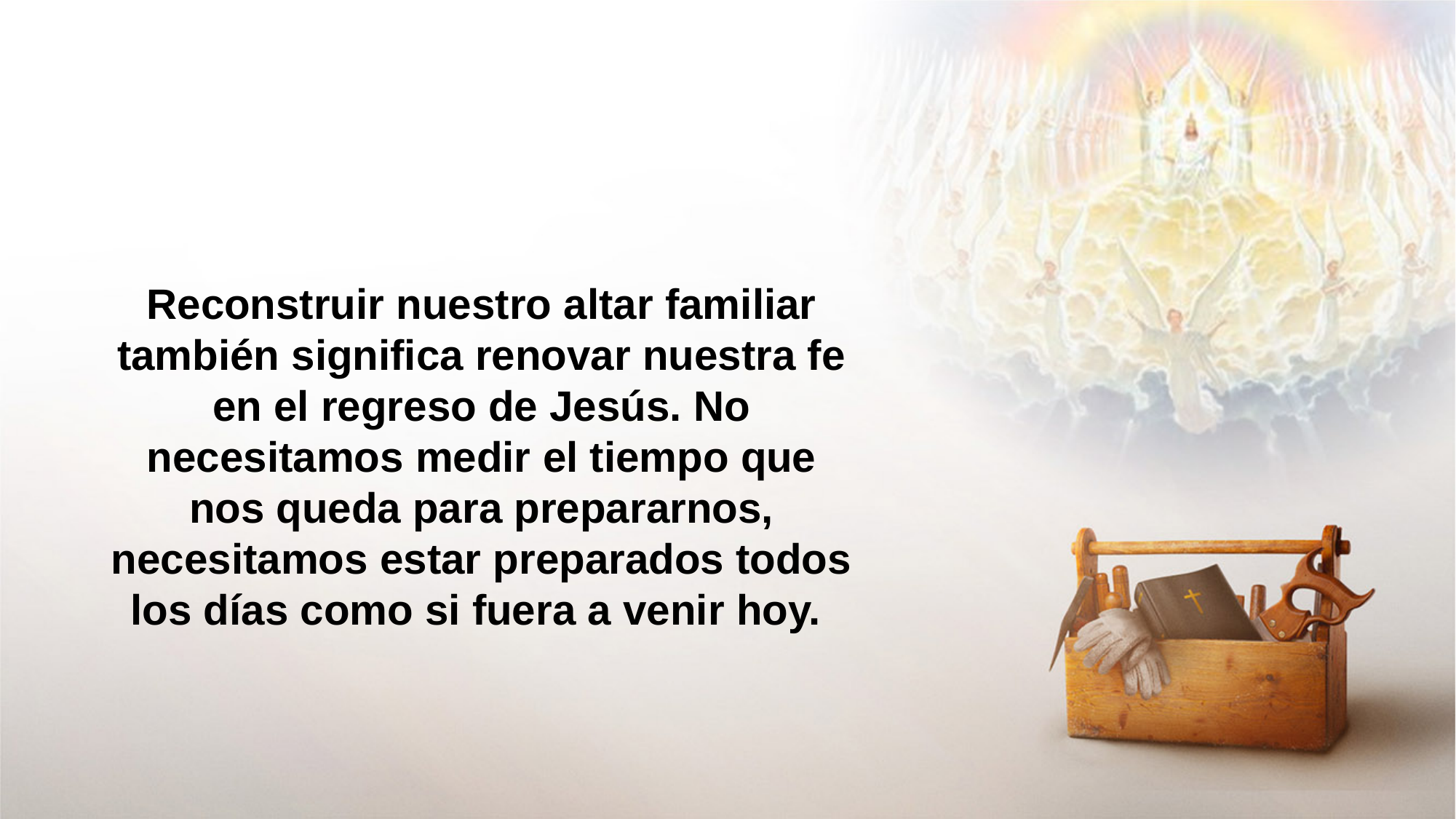

Reconstruir nuestro altar familiar también significa renovar nuestra fe en el regreso de Jesús. No necesitamos medir el tiempo que nos queda para prepararnos, necesitamos estar preparados todos los días como si fuera a venir hoy.